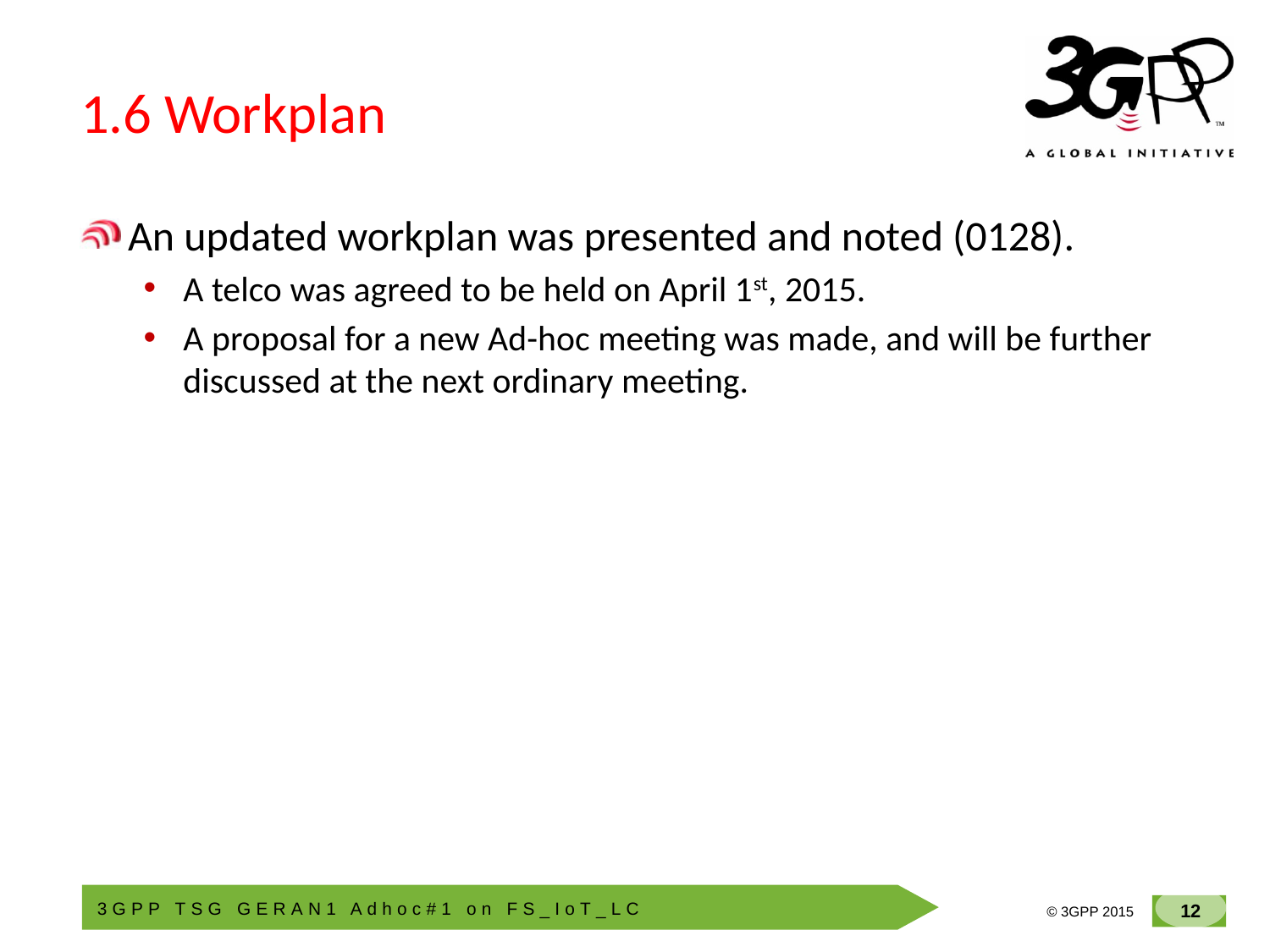

# 1.6 Workplan
An updated workplan was presented and noted (0128).
A telco was agreed to be held on April 1st, 2015.
A proposal for a new Ad-hoc meeting was made, and will be further discussed at the next ordinary meeting.